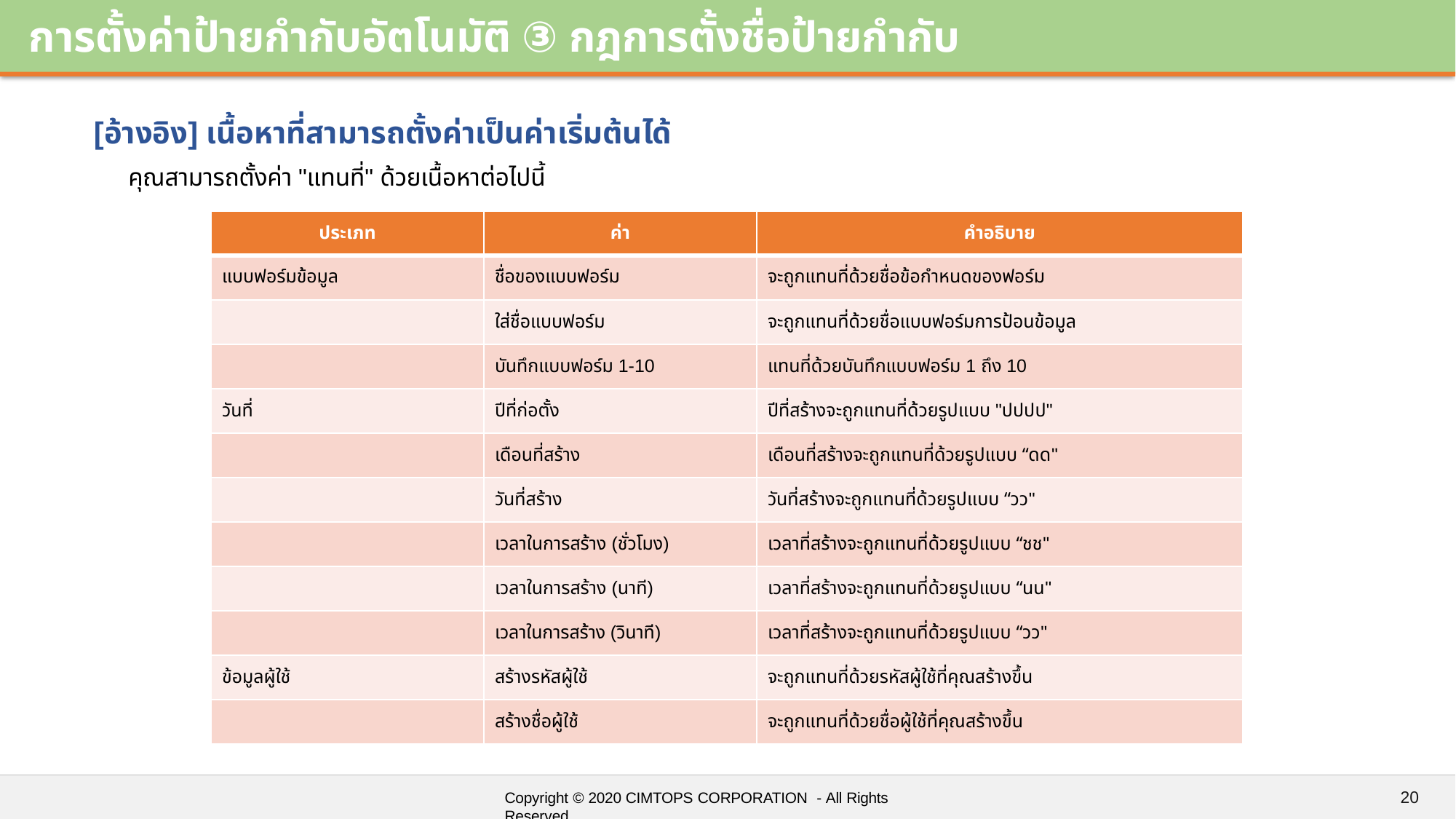

# การตั้งค่าป้ายกำกับอัตโนมัติ ③ กฎการตั้งชื่อป้ายกำกับ
[อ้างอิง] เนื้อหาที่สามารถตั้งค่าเป็นค่าเริ่มต้นได้
คุณสามารถตั้งค่า "แทนที่" ด้วยเนื้อหาต่อไปนี้
| ประเภท | ค่า | คำอธิบาย |
| --- | --- | --- |
| แบบฟอร์มข้อมูล | ชื่อของแบบฟอร์ม | จะถูกแทนที่ด้วยชื่อข้อกำหนดของฟอร์ม |
|  | ใส่ชื่อแบบฟอร์ม | จะถูกแทนที่ด้วยชื่อแบบฟอร์มการป้อนข้อมูล |
|  | บันทึกแบบฟอร์ม 1-10 | แทนที่ด้วยบันทึกแบบฟอร์ม 1 ถึง 10 |
| วันที่ | ปีที่ก่อตั้ง | ปีที่สร้างจะถูกแทนที่ด้วยรูปแบบ "ปปปป" |
|  | เดือนที่สร้าง | เดือนที่สร้างจะถูกแทนที่ด้วยรูปแบบ “ดด" |
|  | วันที่สร้าง | วันที่สร้างจะถูกแทนที่ด้วยรูปแบบ “วว" |
|  | เวลาในการสร้าง (ชั่วโมง) | เวลาที่สร้างจะถูกแทนที่ด้วยรูปแบบ “ชช" |
|  | เวลาในการสร้าง (นาที) | เวลาที่สร้างจะถูกแทนที่ด้วยรูปแบบ “นน" |
|  | เวลาในการสร้าง (วินาที) | เวลาที่สร้างจะถูกแทนที่ด้วยรูปแบบ “วว" |
| ข้อมูลผู้ใช้ | สร้างรหัสผู้ใช้ | จะถูกแทนที่ด้วยรหัสผู้ใช้ที่คุณสร้างขึ้น |
|  | สร้างชื่อผู้ใช้ | จะถูกแทนที่ด้วยชื่อผู้ใช้ที่คุณสร้างขึ้น |
20
Copyright © 2020 CIMTOPS CORPORATION - All Rights Reserved.